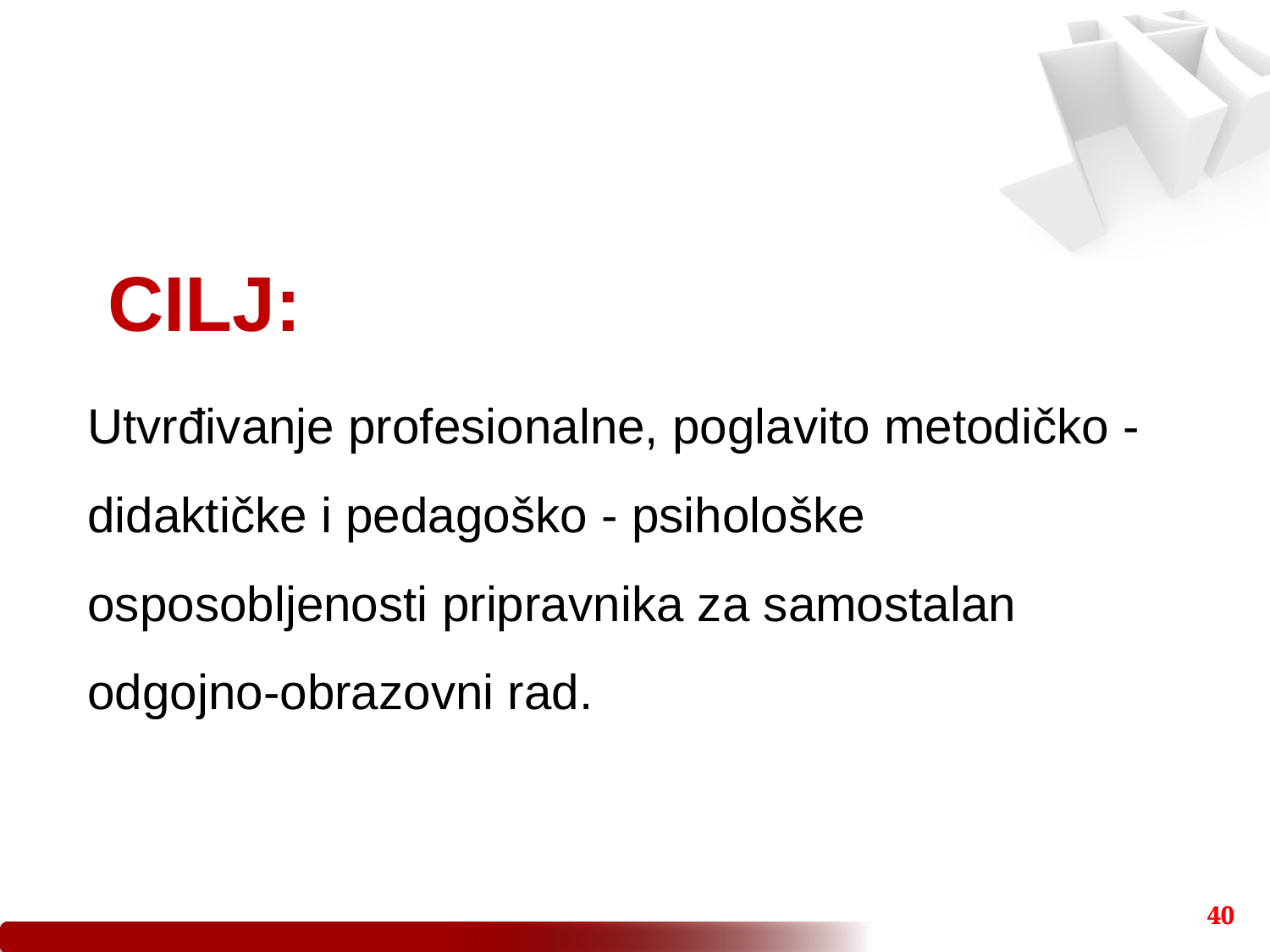

# CILJ:
Utvrđivanje profesionalne, poglavito metodičko - didaktičke i pedagoško - psihološke osposobljenosti pripravnika za samostalan odgojno-obrazovni rad.